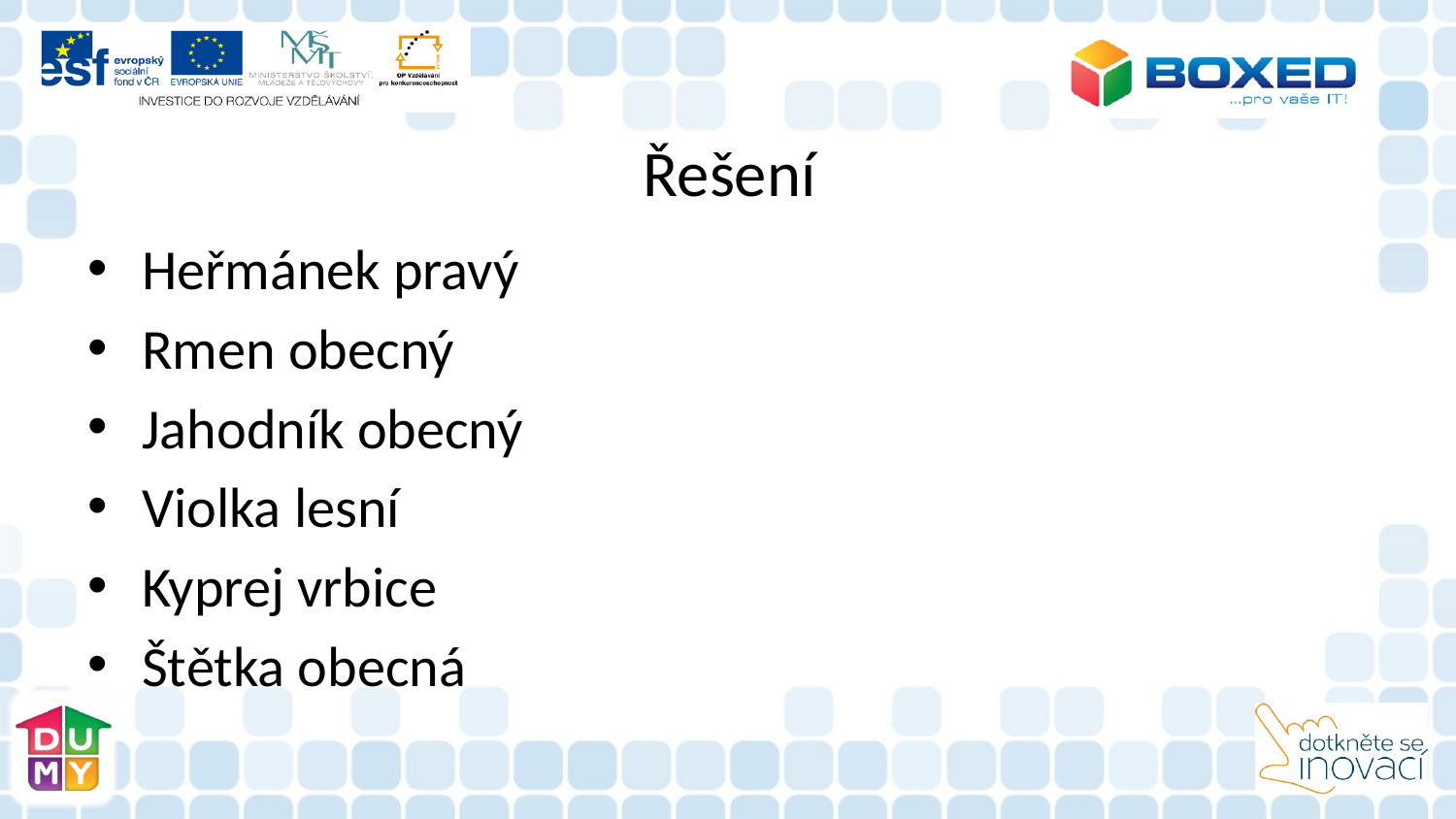

# Řešení
Heřmánek pravý
Rmen obecný
Jahodník obecný
Violka lesní
Kyprej vrbice
Štětka obecná